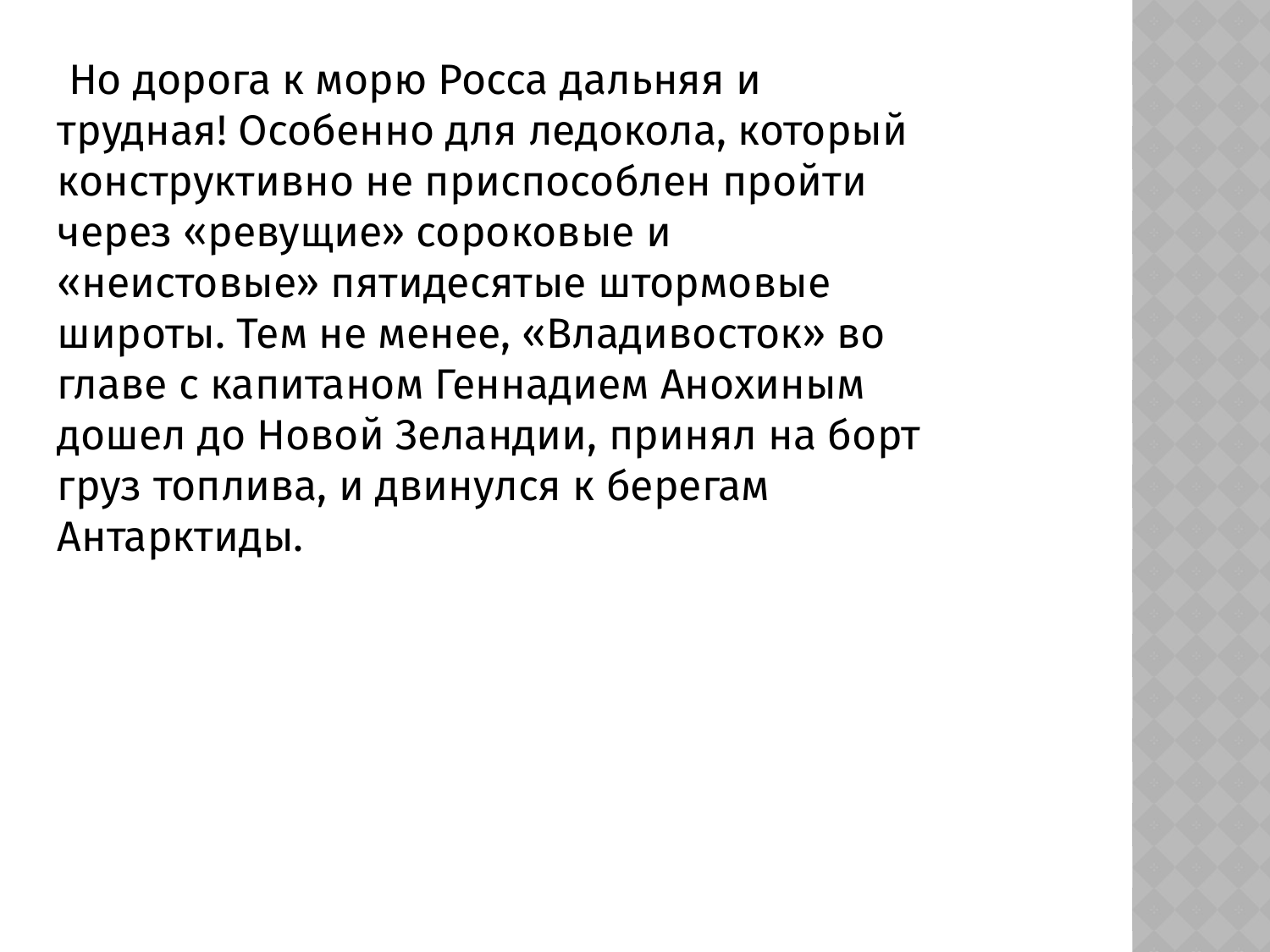

Но дорога к морю Росса дальняя и трудная! Особенно для ледокола, который конструктивно не приспособлен пройти через «ревущие» сороковые и «неистовые» пятидесятые штормовые широты. Тем не менее, «Владивосток» во главе с капитаном Геннадием Анохиным дошел до Новой Зеландии, принял на борт груз топлива, и двинулся к берегам Антарктиды.